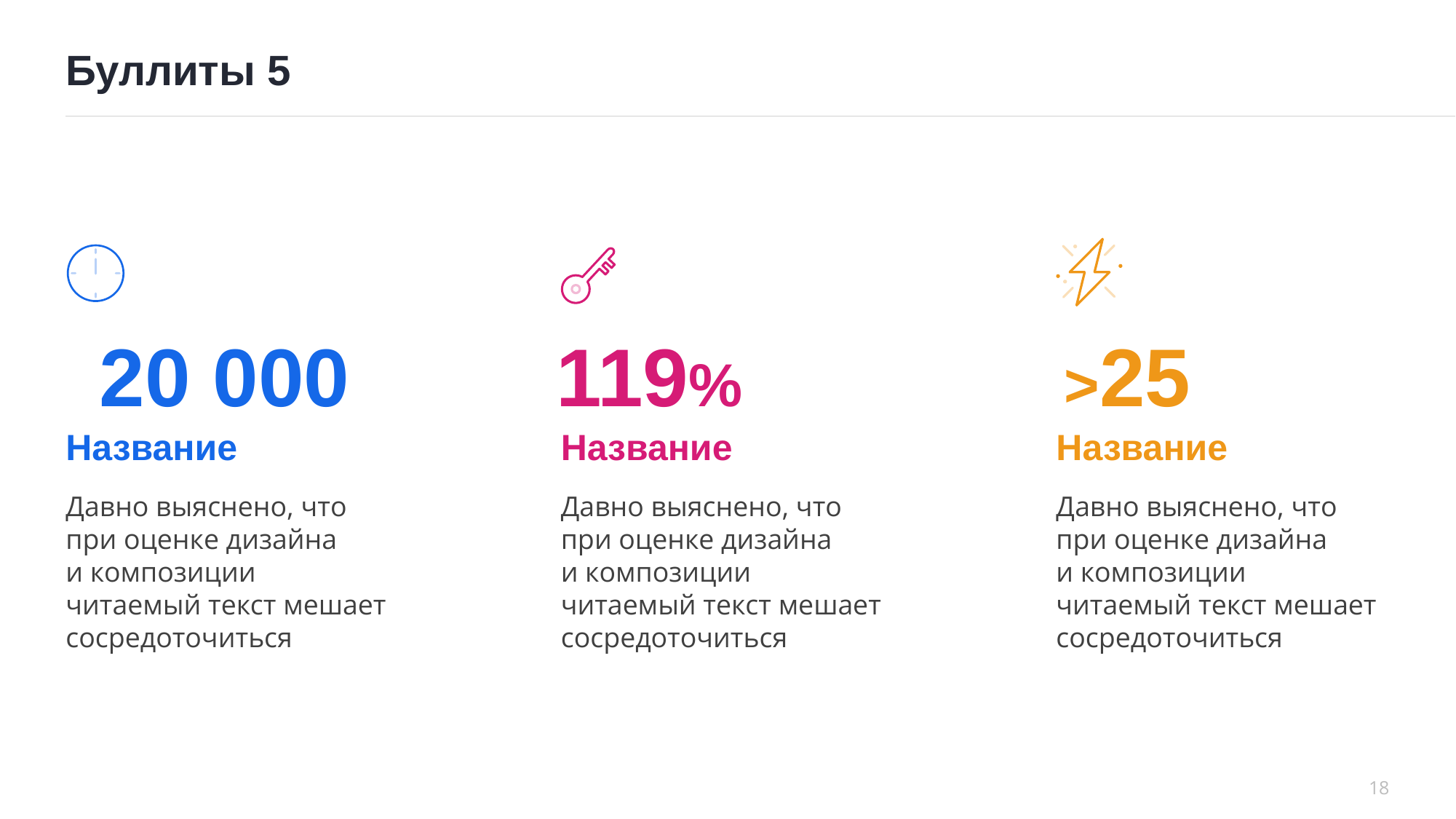

# Буллиты 5

20 000
119%
>25
Название
Давно выяснено, что при оценке дизайна и композиции читаемый текст мешает сосредоточиться
Название
Давно выяснено, что при оценке дизайна и композиции читаемый текст мешает сосредоточиться
Название
Давно выяснено, что при оценке дизайна и композиции читаемый текст мешает сосредоточиться
18